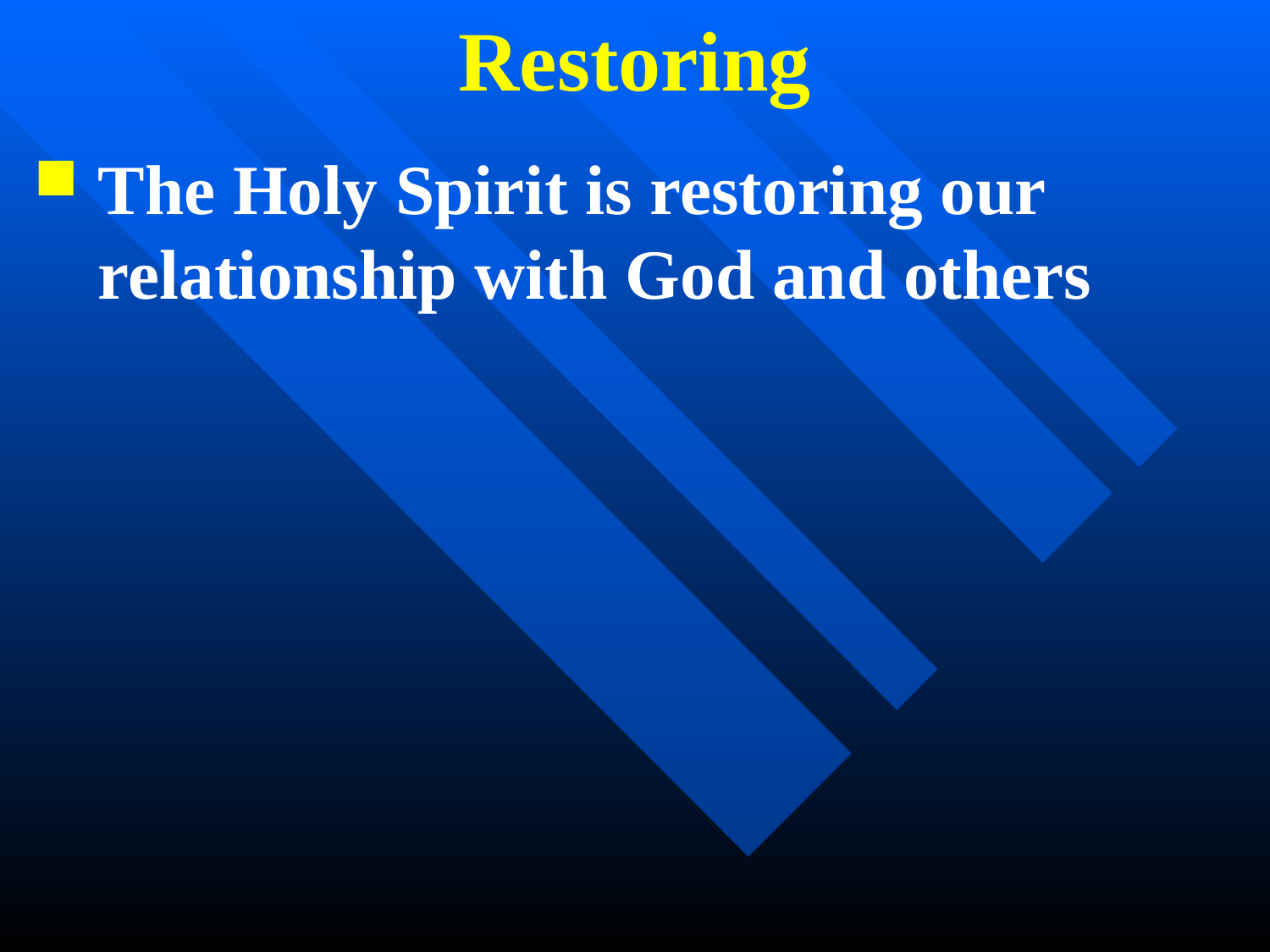

Restoring
The Holy Spirit is restoring our relationship with God and others